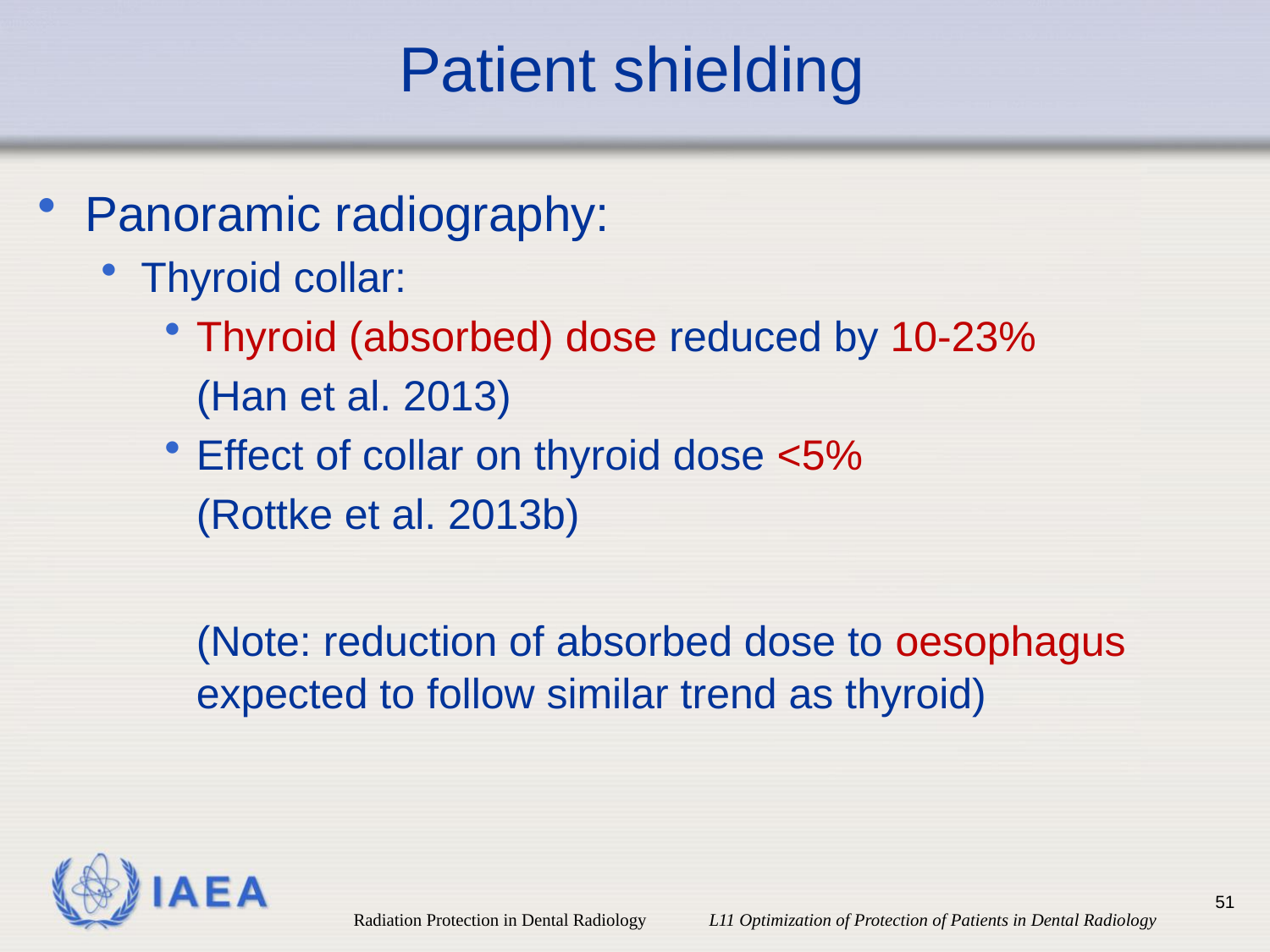

# Patient shielding
Panoramic radiography:
Thyroid collar:
Thyroid (absorbed) dose reduced by 10-23%
	(Han et al. 2013)
Effect of collar on thyroid dose <5%
	(Rottke et al. 2013b)

	(Note: reduction of absorbed dose to oesophagus expected to follow similar trend as thyroid)

51
Radiation Protection in Dental Radiology              L11 Optimization of Protection of Patients in Dental Radiology